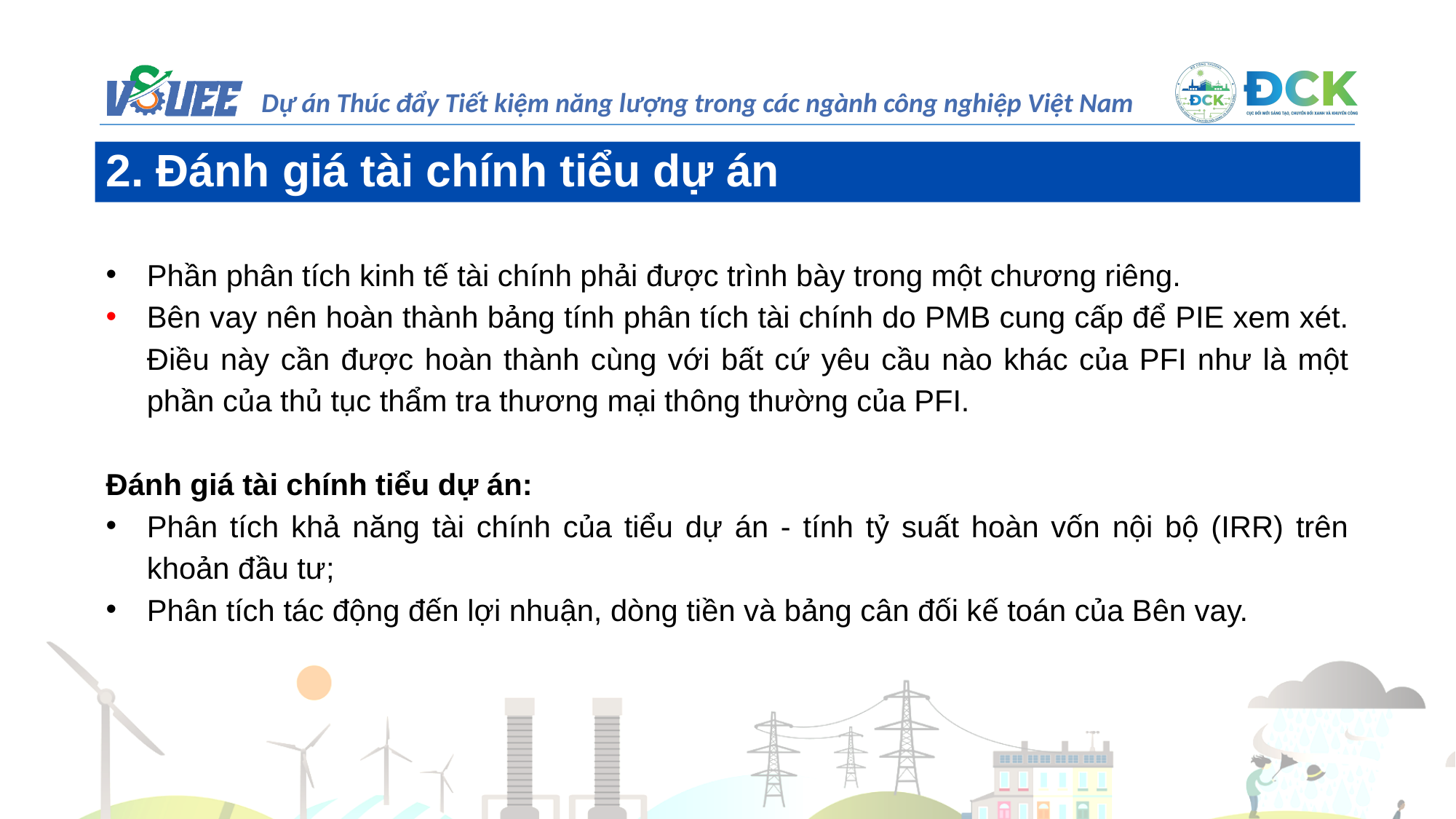

2. Đánh giá tài chính tiểu dự án
Phần phân tích kinh tế tài chính phải được trình bày trong một chương riêng.
Bên vay nên hoàn thành bảng tính phân tích tài chính do PMB cung cấp để PIE xem xét. Điều này cần được hoàn thành cùng với bất cứ yêu cầu nào khác của PFI như là một phần của thủ tục thẩm tra thương mại thông thường của PFI.

Đánh giá tài chính tiểu dự án:
Phân tích khả năng tài chính của tiểu dự án - tính tỷ suất hoàn vốn nội bộ (IRR) trên khoản đầu tư;
Phân tích tác động đến lợi nhuận, dòng tiền và bảng cân đối kế toán của Bên vay.